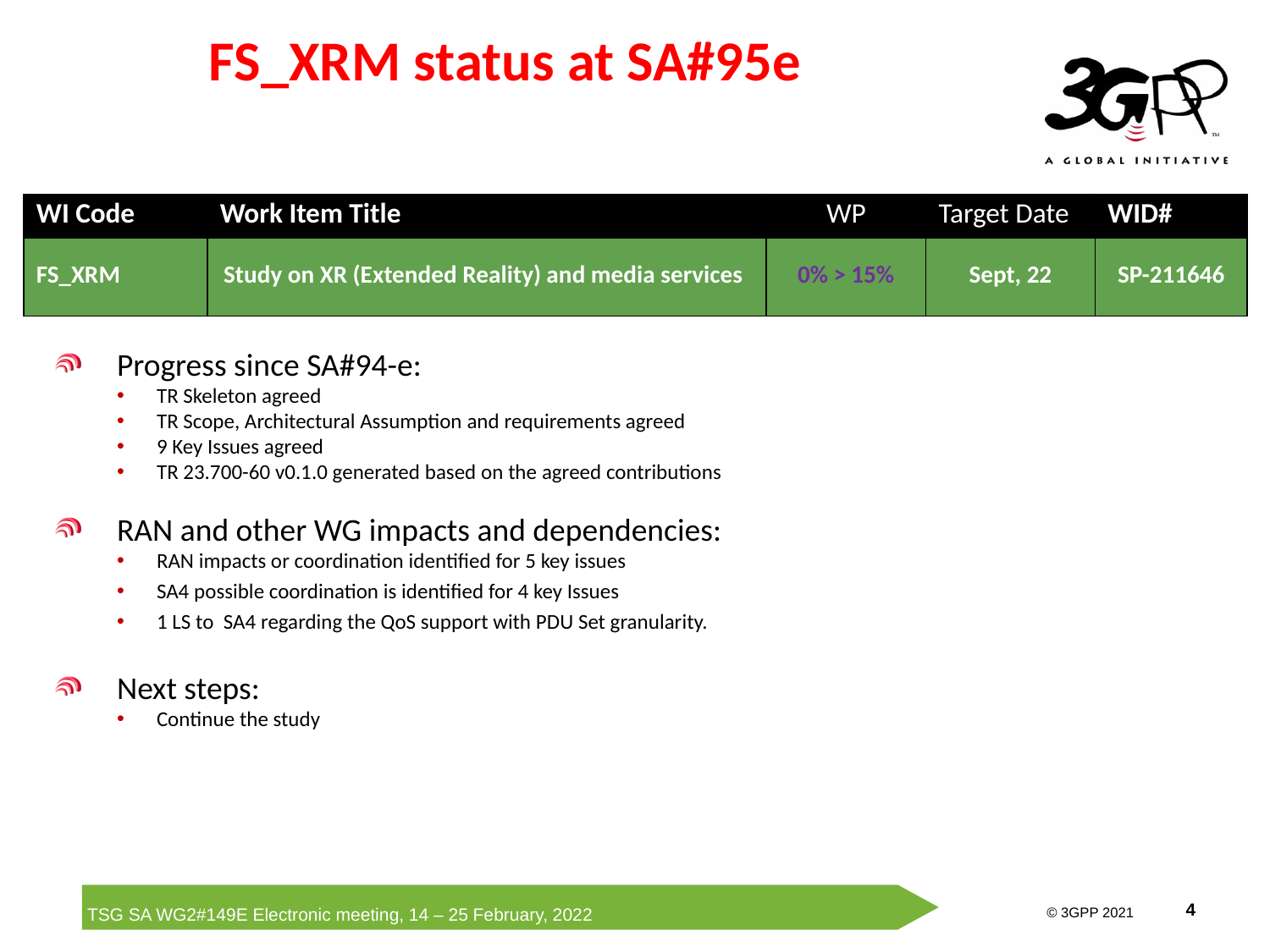

# FS_XRM status at SA#95e
| WI Code | Work Item Title | WP | Target Date | WID# |
| --- | --- | --- | --- | --- |
| FS\_XRM | Study on XR (Extended Reality) and media services | 0% > 15% | Sept, 22 | SP-211646 |
Progress since SA#94-e:
TR Skeleton agreed
TR Scope, Architectural Assumption and requirements agreed
9 Key Issues agreed
TR 23.700-60 v0.1.0 generated based on the agreed contributions

RAN and other WG impacts and dependencies:
RAN impacts or coordination identified for 5 key issues
SA4 possible coordination is identified for 4 key Issues
1 LS to  SA4 regarding the QoS support with PDU Set granularity.

Next steps:
Continue the study